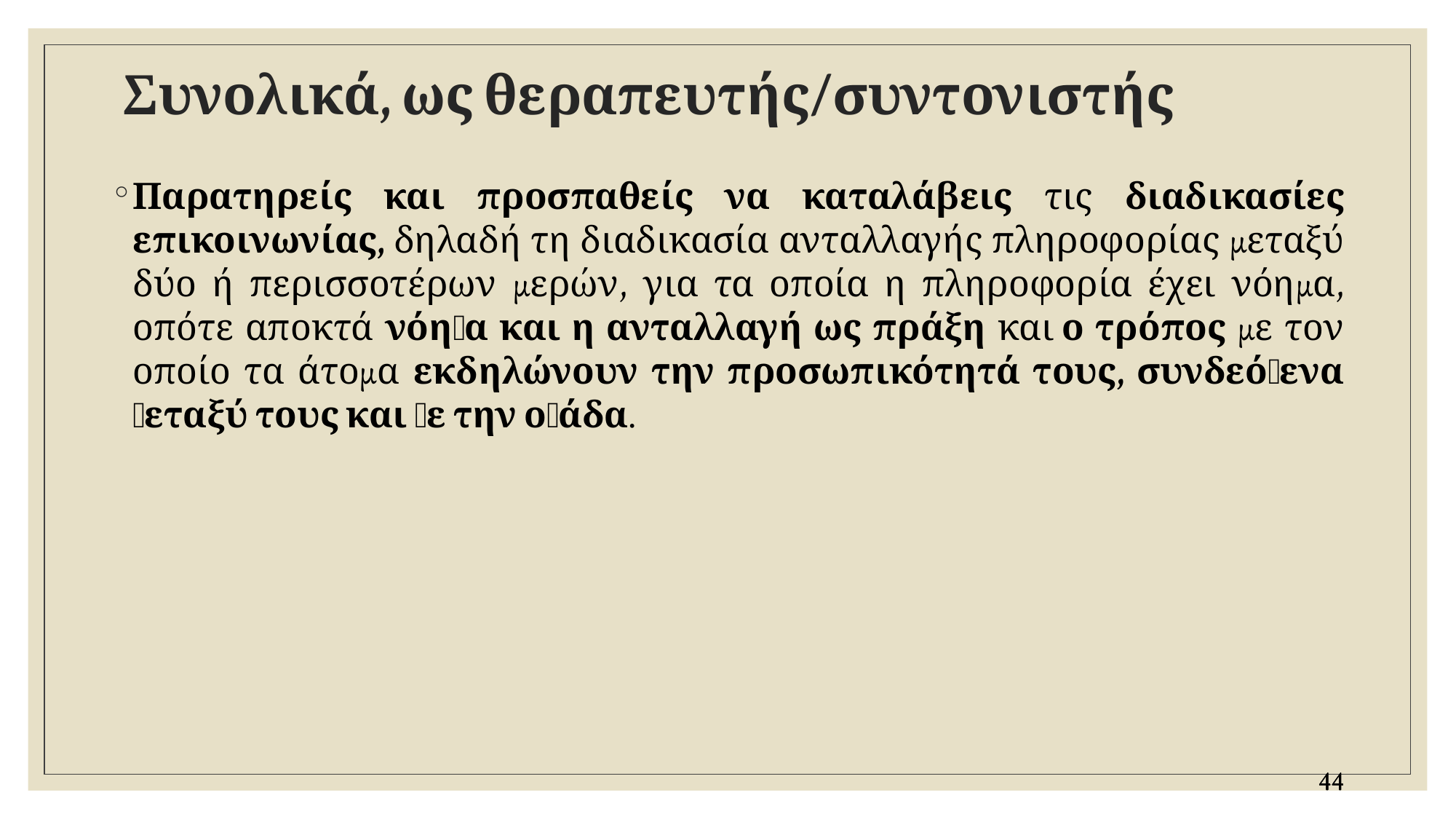

# Συνολικά, ως θεραπευτής/συντονιστής
Παρατηρείς και προσπαθείς να καταλάβεις τις διαδικασίες επικοινωνίας, δηλαδή τη διαδικασία ανταλλαγής πληροφορίας μεταξύ δύο ή περισσοτέρων μερών, για τα οποία η πληροφορία έχει νόημα, οπότε αποκτά νόημα και η ανταλλαγή ως πράξη και ο τρόπος με τον οποίο τα άτομα εκδηλώνουν την προσωπικότητά τους, συνδεόμενα μεταξύ τους και με την ομάδα.

44
44
44